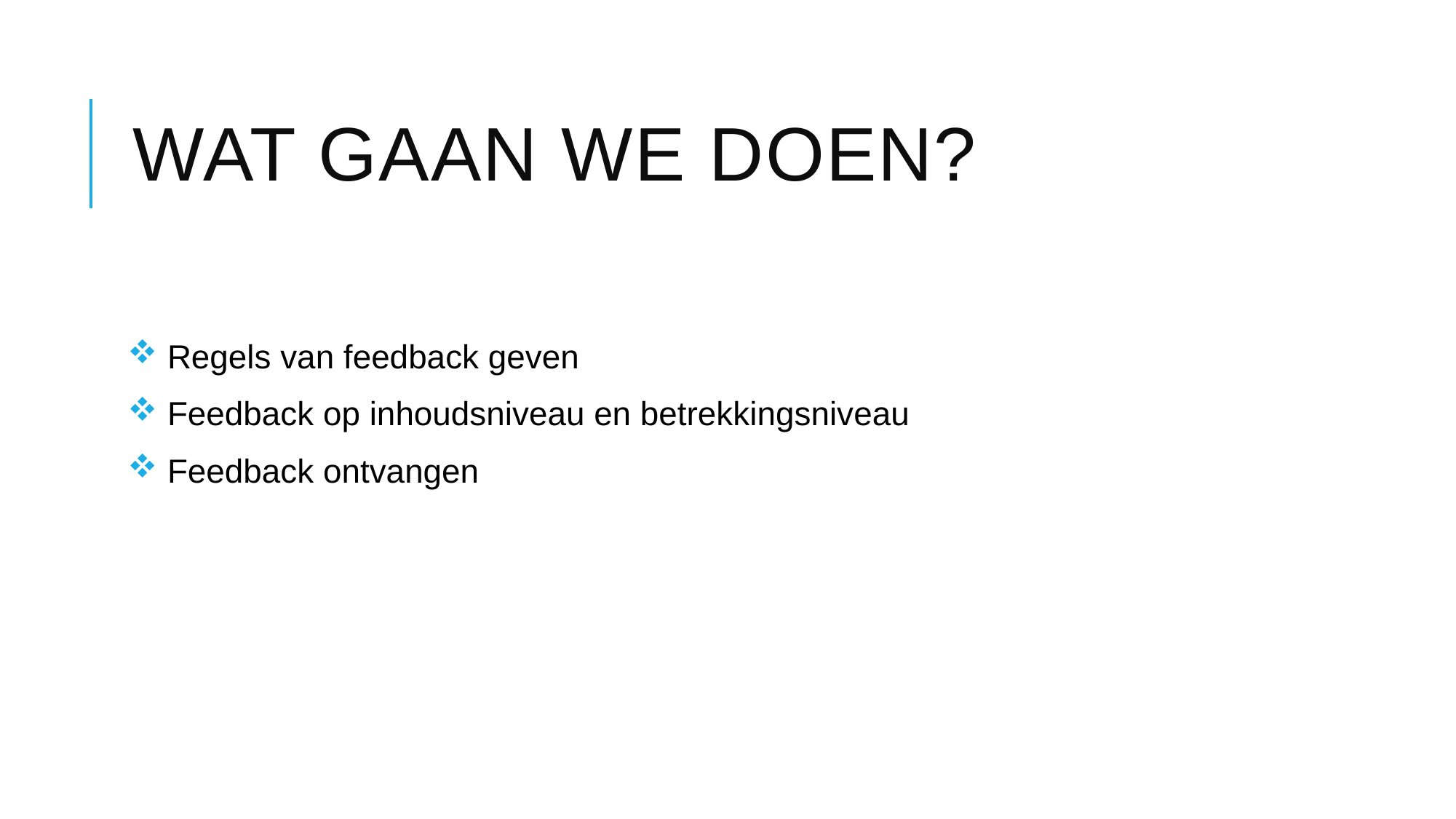

# Wat gaan we doen?

 Regels van feedback geven
 Feedback op inhoudsniveau en betrekkingsniveau
 Feedback ontvangen